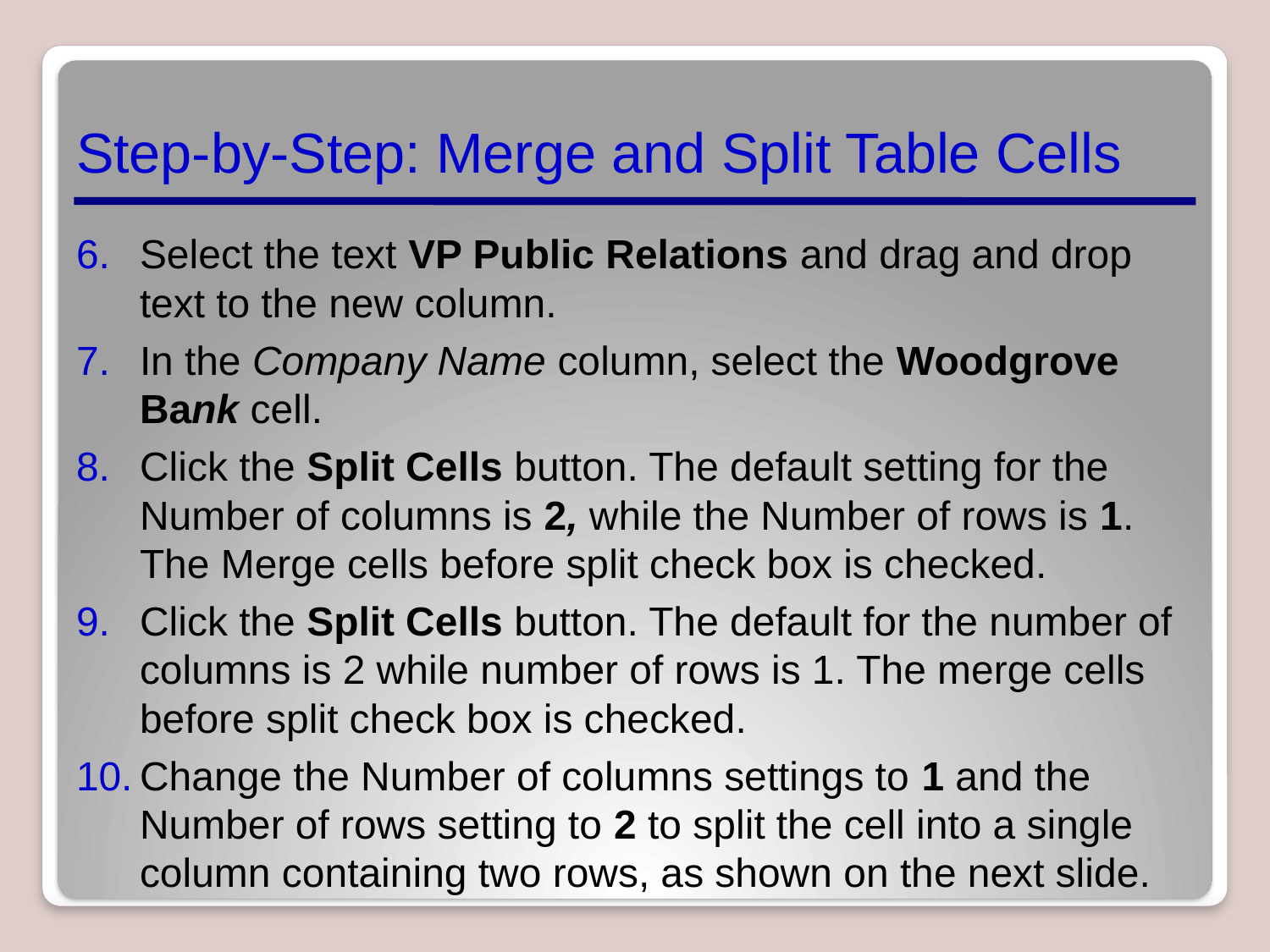

# Step-by-Step: Merge and Split Table Cells
Select the text VP Public Relations and drag and drop text to the new column.
In the Company Name column, select the Woodgrove Bank cell.
Click the Split Cells button. The default setting for the Number of columns is 2, while the Number of rows is 1. The Merge cells before split check box is checked.
Click the Split Cells button. The default for the number of columns is 2 while number of rows is 1. The merge cells before split check box is checked.
Change the Number of columns settings to 1 and the Number of rows setting to 2 to split the cell into a single column containing two rows, as shown on the next slide.